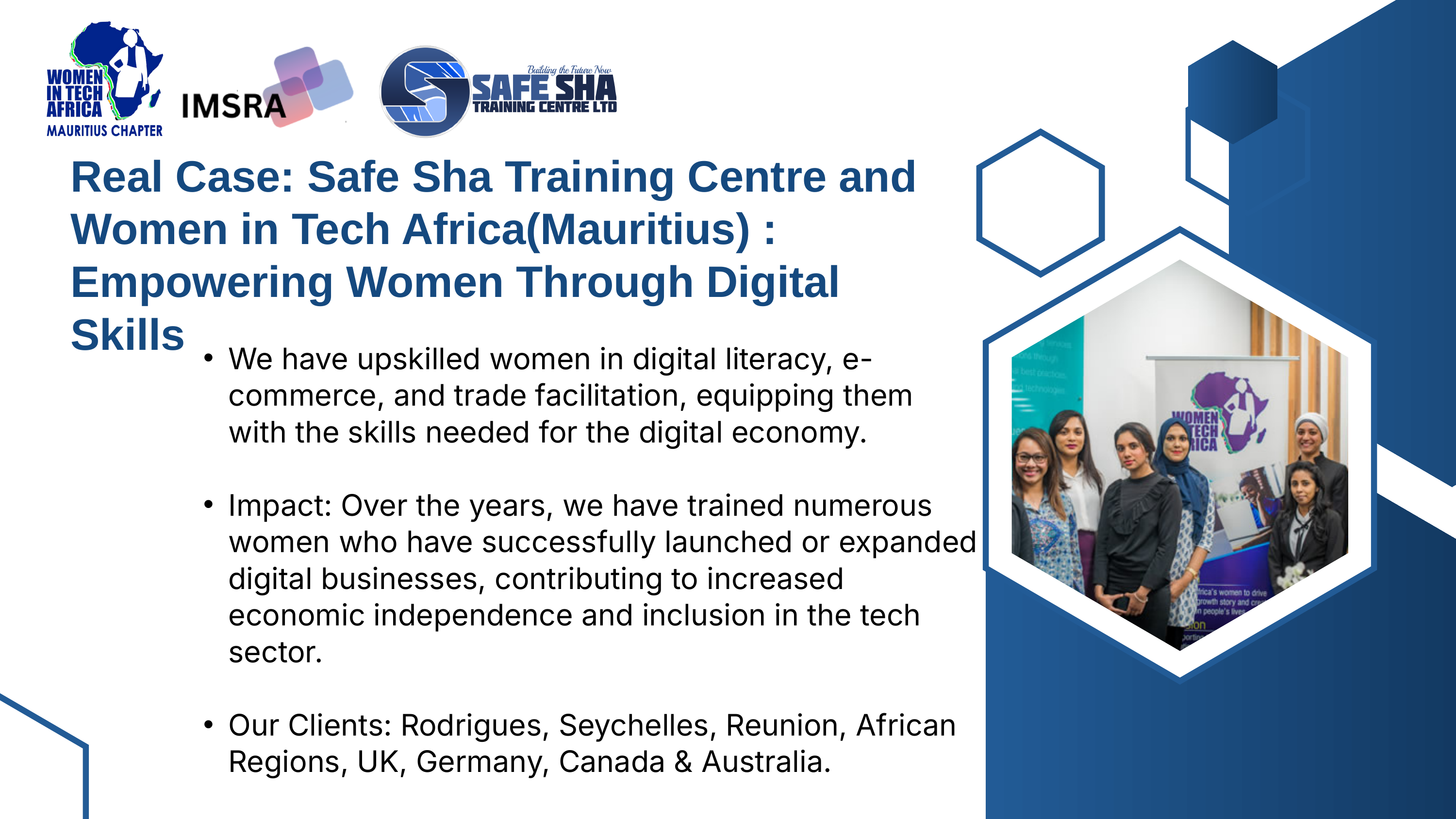

Real Case: Safe Sha Training Centre and Women in Tech Africa(Mauritius) : Empowering Women Through Digital Skills

We have upskilled women in digital literacy, e-commerce, and trade facilitation, equipping them with the skills needed for the digital economy.

Impact: Over the years, we have trained numerous women who have successfully launched or expanded digital businesses, contributing to increased economic independence and inclusion in the tech sector.

Our Clients: Rodrigues, Seychelles, Reunion, African Regions, UK, Germany, Canada & Australia.